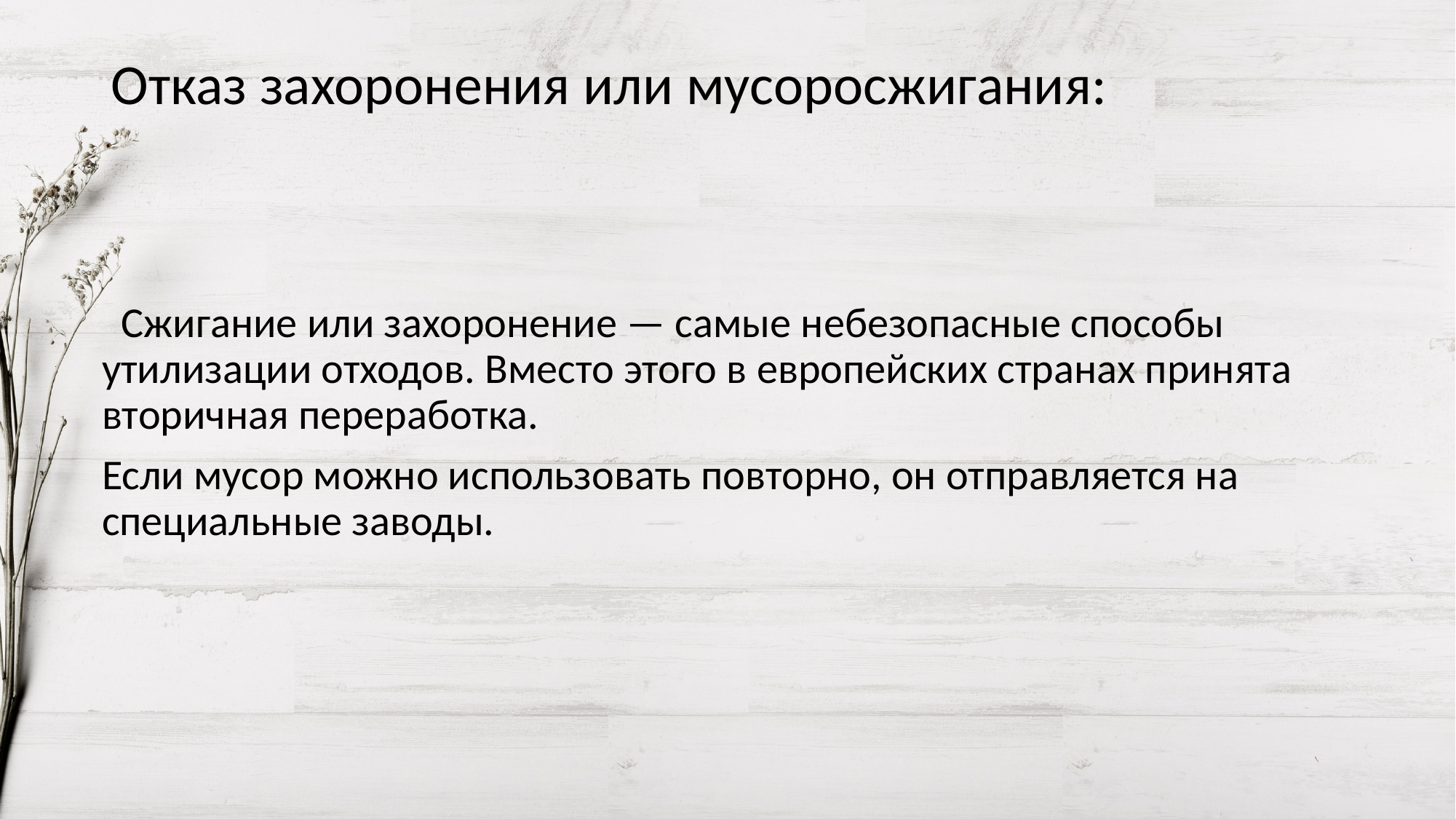

# Отказ захоронения или мусоросжигания:

  Сжигание или захоронение — самые небезопасные способы   утилизации отходов. Вместо этого в европейских странах принята вторичная переработка.
Если мусор можно использовать повторно, он отправляется на специальные заводы.